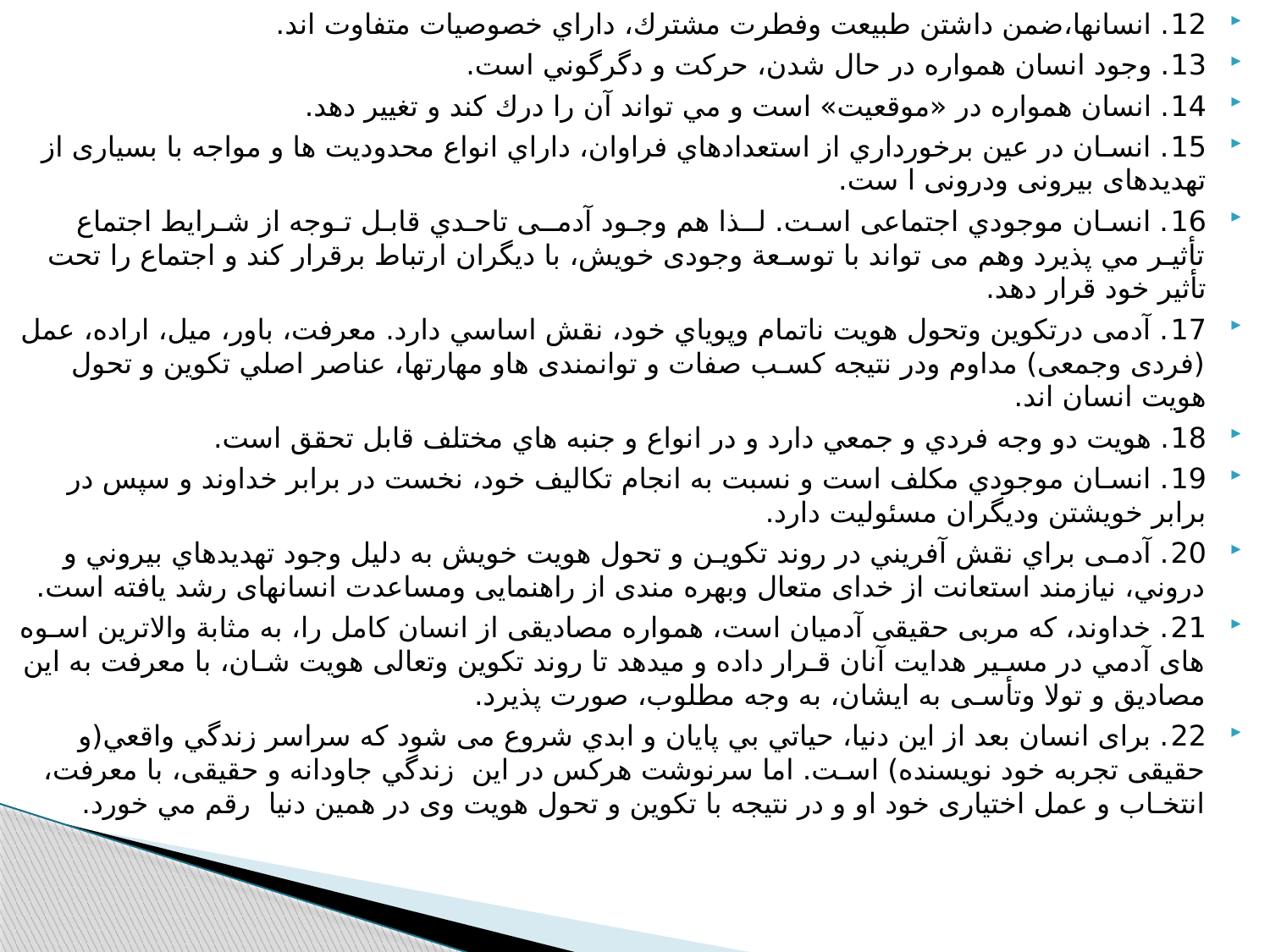

12. انسانها،ضمن داشتن طبيعت وفطرت مشترك، داراي خصوصيات متفاوت اند.
13. وجود انسان همواره در حال شدن، حركت و دگرگوني است.
14. انسان همواره در «موقعيت» است و مي تواند آن را درك كند و تغيير دهد.
15. انسـان در عين برخورداري از استعدادهاي فراوان، داراي انواع محدوديت ها و مواجه با بسياری از تهديدهای بيرونی ودرونی ا ست.
16. انسـان موجودي اجتماعی اسـت. لــذا هم وجـود آدمــی تاحـدي قابـل تـوجه از شـرايط اجتماع تأثيـر مي پذيرد وهم می تواند با توسـعة وجودی خويش، با ديگران ارتباط برقرار کند و اجتماع را تحت تأثير خود قرار دهد.
17. آدمی درتكوين وتحول هويت ناتمام وپوياي خود، نقش اساسي دارد. معرفت، باور، ميل، اراده، عمل (فردی وجمعی) مداوم ودر نتيجه کسـب صفات و توانمندی هاو مهارتها، عناصر اصلي تكوين و تحول هويت انسان اند.
18. هويت دو وجه فردي و جمعي دارد و در انواع و جنبه هاي مختلف قابل تحقق است.
19. انسـان موجودي مكلف است و نسبت به انجام تكاليف خود، نخست در برابر خداوند و سپس در برابر خويشتن وديگران مسئوليت دارد.
20. آدمـی براي نقش آفريني در روند تكويـن و تحول هويت خويش به دليل وجود تهديدهاي بيروني و دروني، نيازمند استعانت از خدای متعال وبهره مندی از راهنمايی ومساعدت انسانهای رشد يافته است.
21. خداوند، که مربی حقيقی آدميان است، همواره مصاديقی از انسان كامل را، به مثابة والاترين اسـوه های آدمي در مسـير هدايت آنان قـرار داده و میدهد تا روند تکوين وتعالی هويت شـان، با معرفت به اين مصاديق و تولا وتأسـی به ايشان، به وجه مطلوب، صورت پذيرد.
22. برای انسان بعد از اين دنيا، حياتي بي پايان و ابدي شروع می شود كه سراسر زندگي واقعي(و حقیقی تجربه خود نویسنده) اسـت. اما سرنوشت هركس در اين  زندگي جاودانه و حقيقی، با معرفت، انتخـاب و عمل اختياری خود او و در نتيجه با تکوين و تحول هويت وی در همين دنيا  رقم مي خورد.